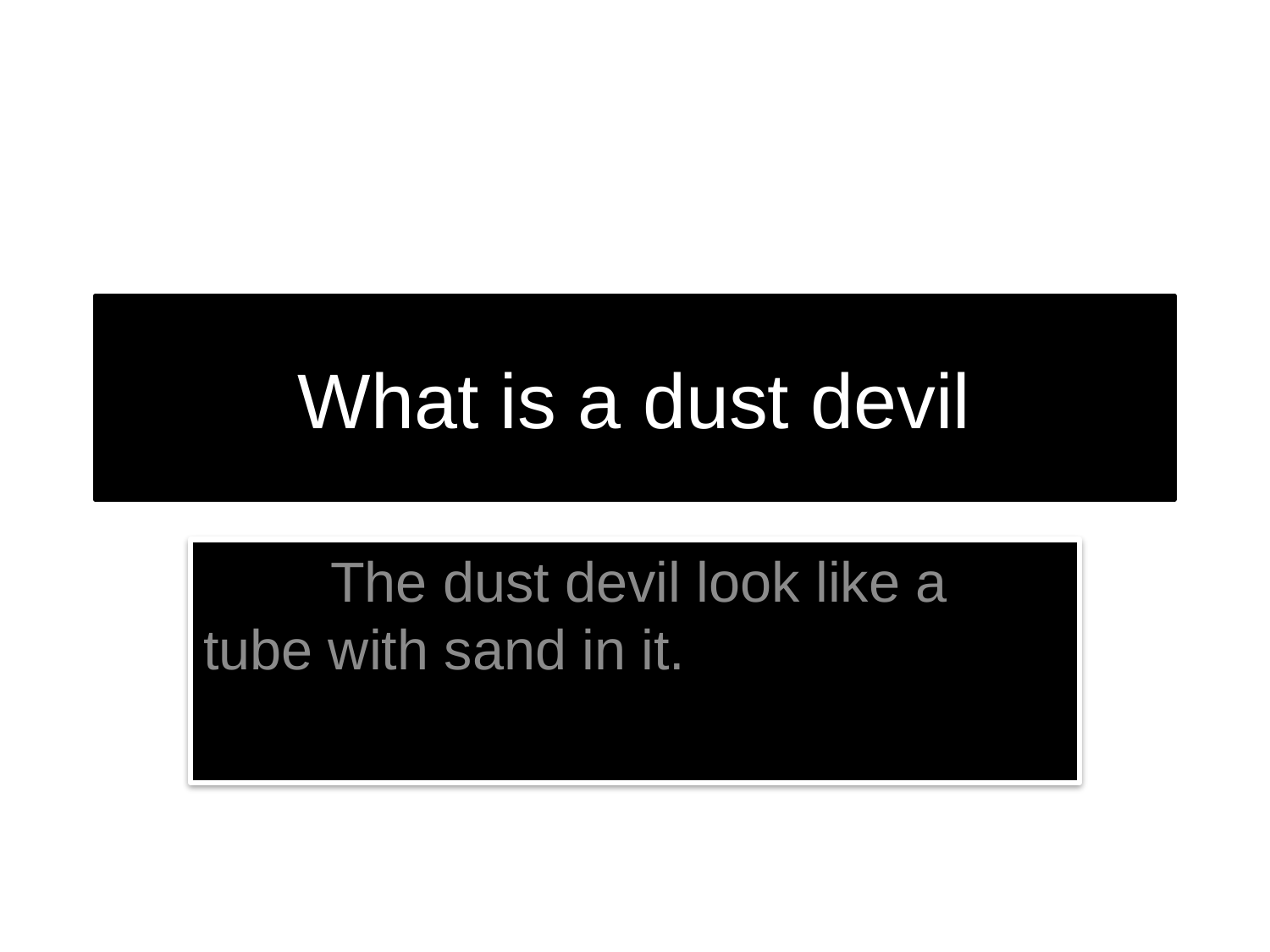

# What is a dust devil
 	The dust devil look like a tube with sand in it.